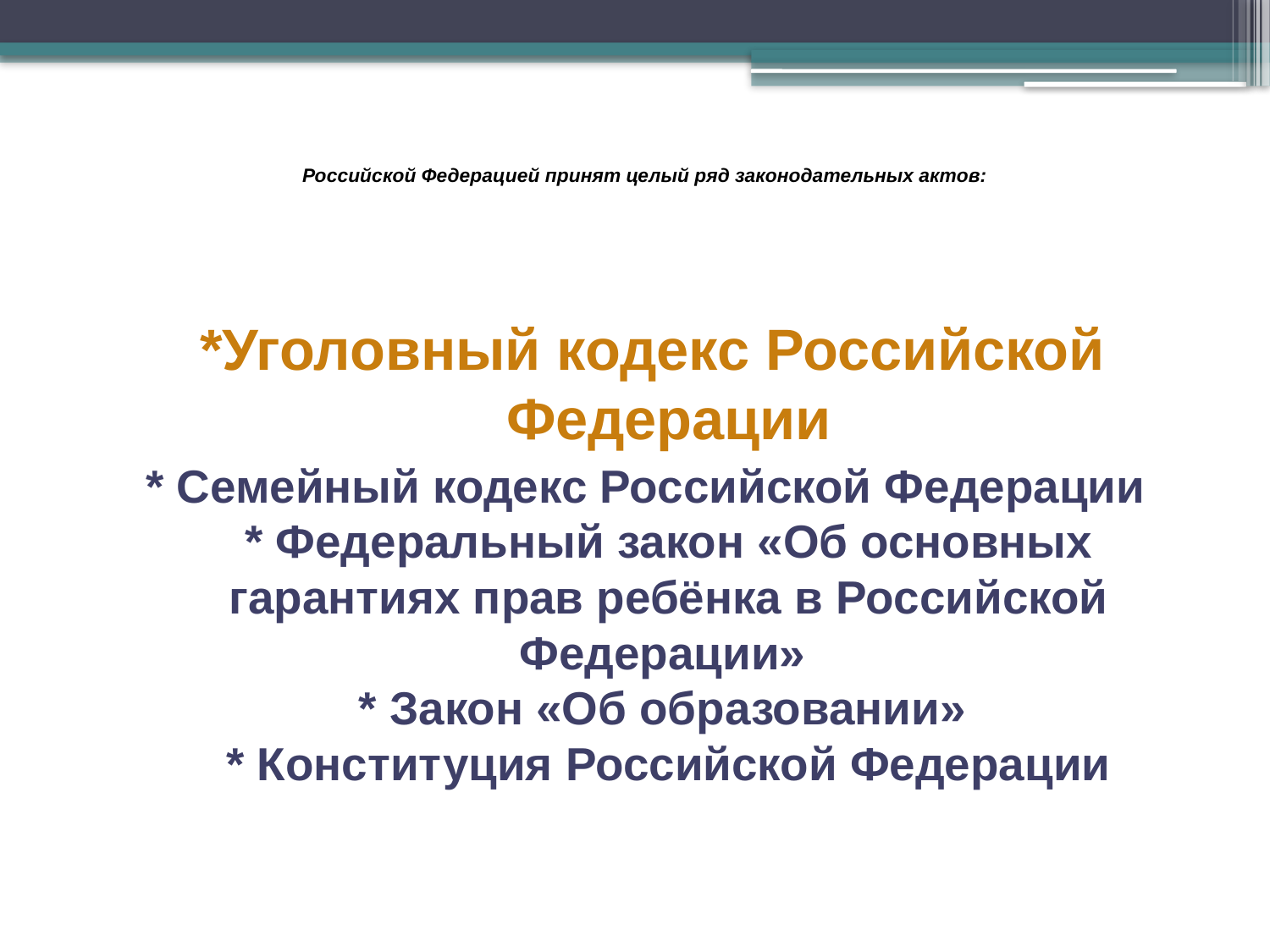

# Российской Федерацией принят целый ряд законодательных актов:
*Уголовный кодекс Российской Федерации
* Семейный кодекс Российской Федерации
* Федеральный закон «Об основных гарантиях прав ребёнка в Российской Федерации»
* Закон «Об образовании»
* Конституция Российской Федерации